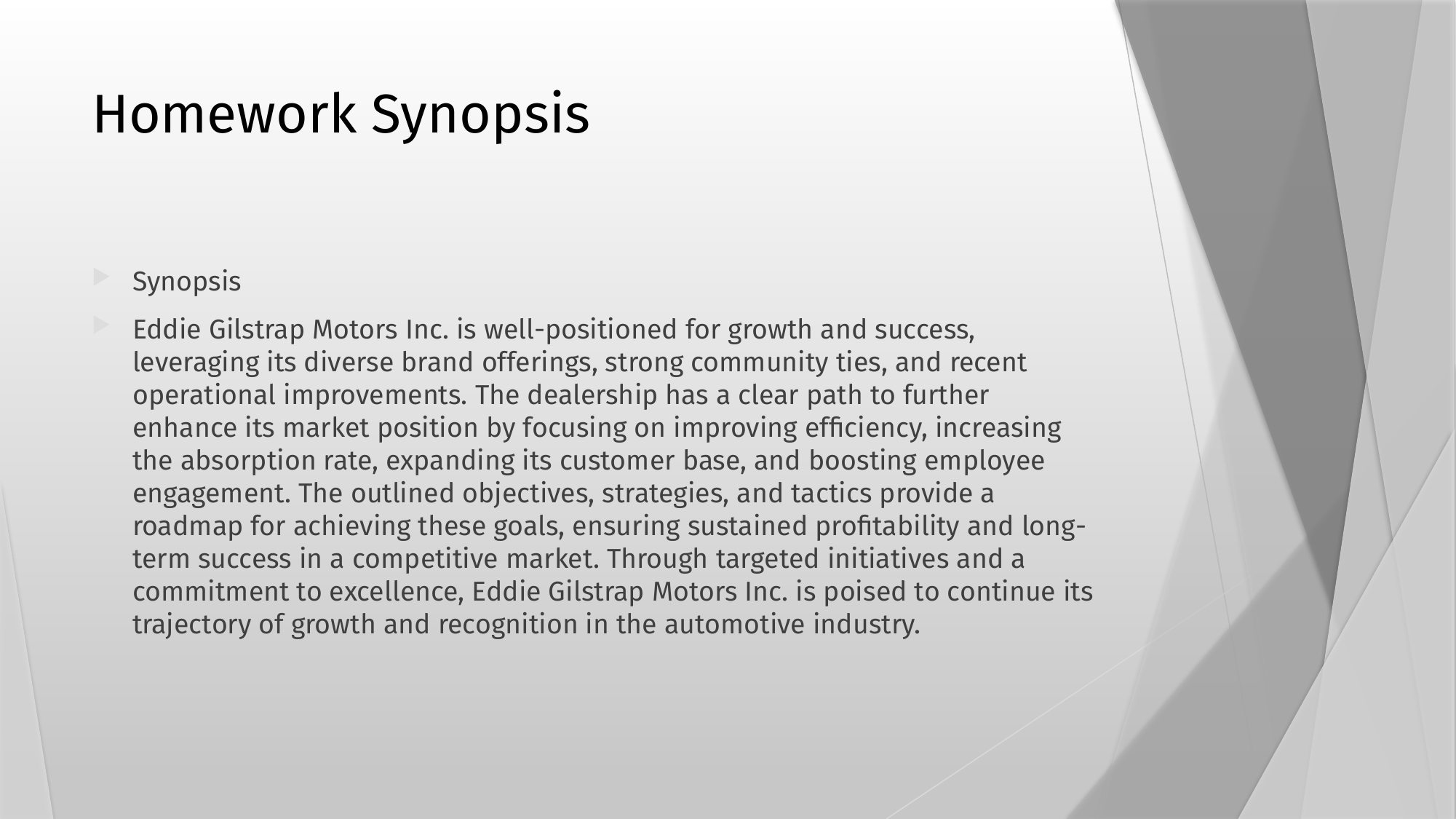

# Homework Synopsis
Synopsis
Eddie Gilstrap Motors Inc. is well-positioned for growth and success, leveraging its diverse brand offerings, strong community ties, and recent operational improvements. The dealership has a clear path to further enhance its market position by focusing on improving efficiency, increasing the absorption rate, expanding its customer base, and boosting employee engagement. The outlined objectives, strategies, and tactics provide a roadmap for achieving these goals, ensuring sustained profitability and long-term success in a competitive market. Through targeted initiatives and a commitment to excellence, Eddie Gilstrap Motors Inc. is poised to continue its trajectory of growth and recognition in the automotive industry.